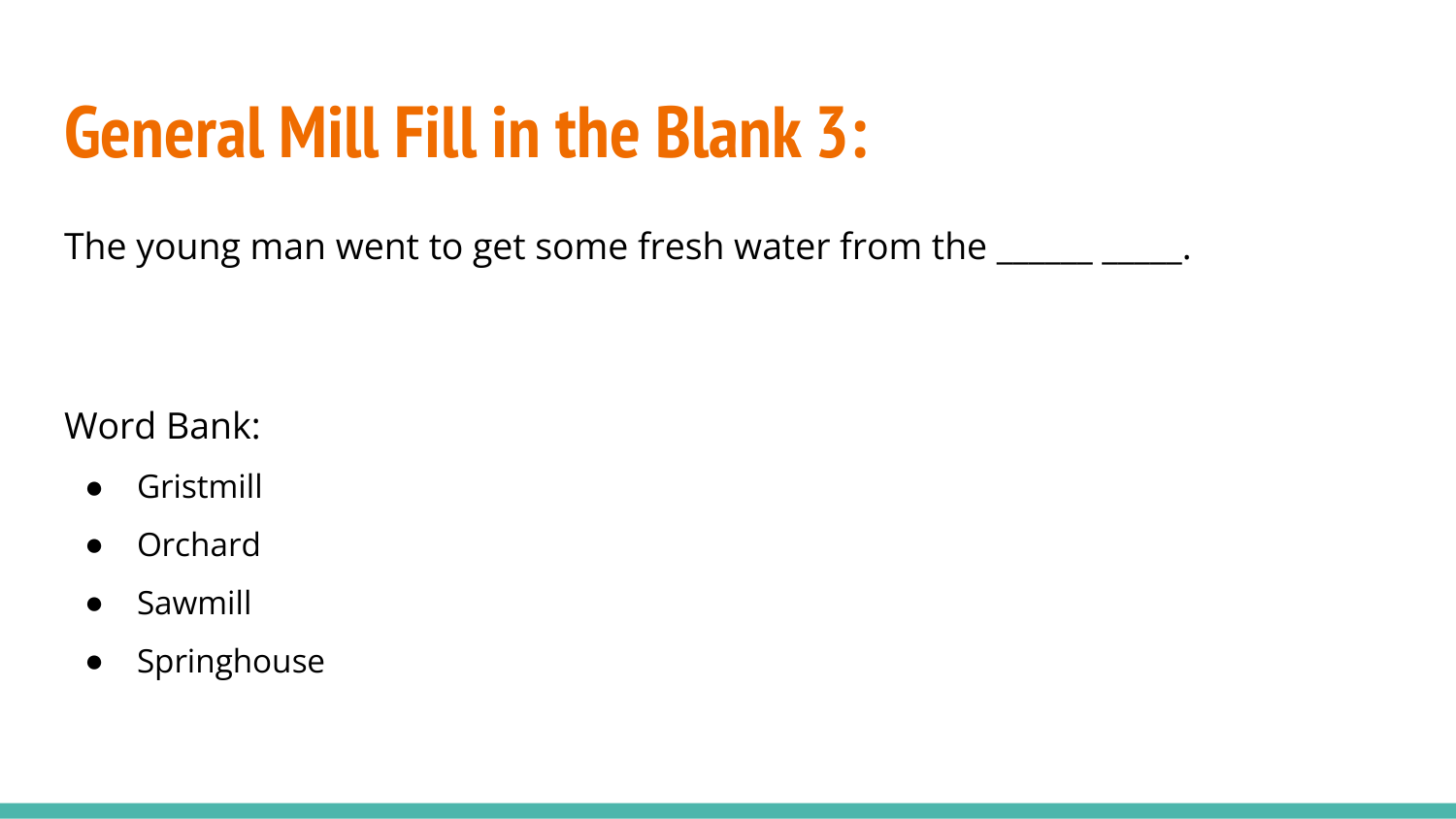

# General Mill Fill in the Blank 3:
The young man went to get some fresh water from the ______ _____.

Word Bank:
Gristmill
Orchard
Sawmill
Springhouse